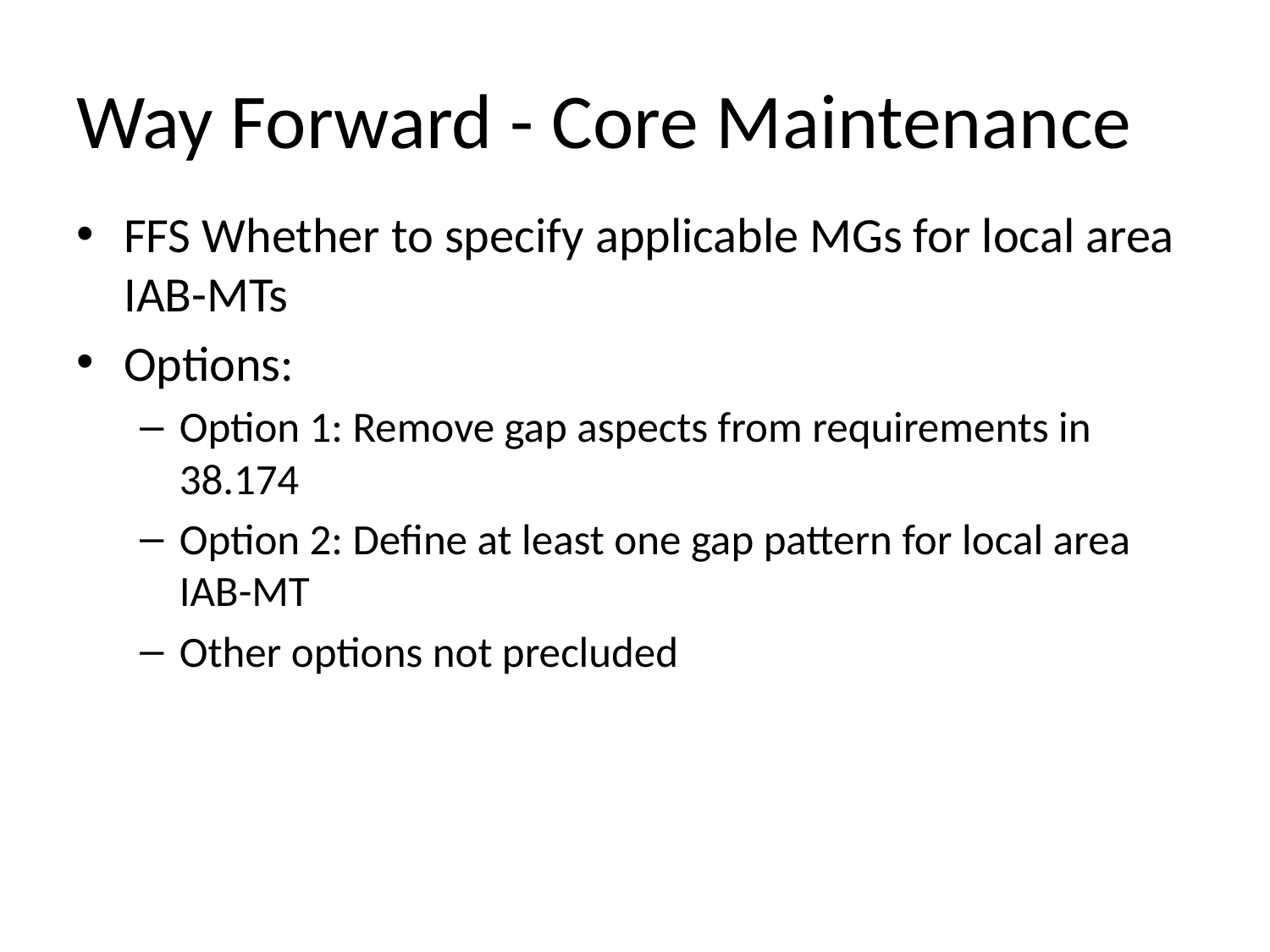

# Way Forward - Core Maintenance
FFS Whether to specify applicable MGs for local area IAB-MTs
Options:
Option 1: Remove gap aspects from requirements in 38.174
Option 2: Define at least one gap pattern for local area IAB-MT
Other options not precluded